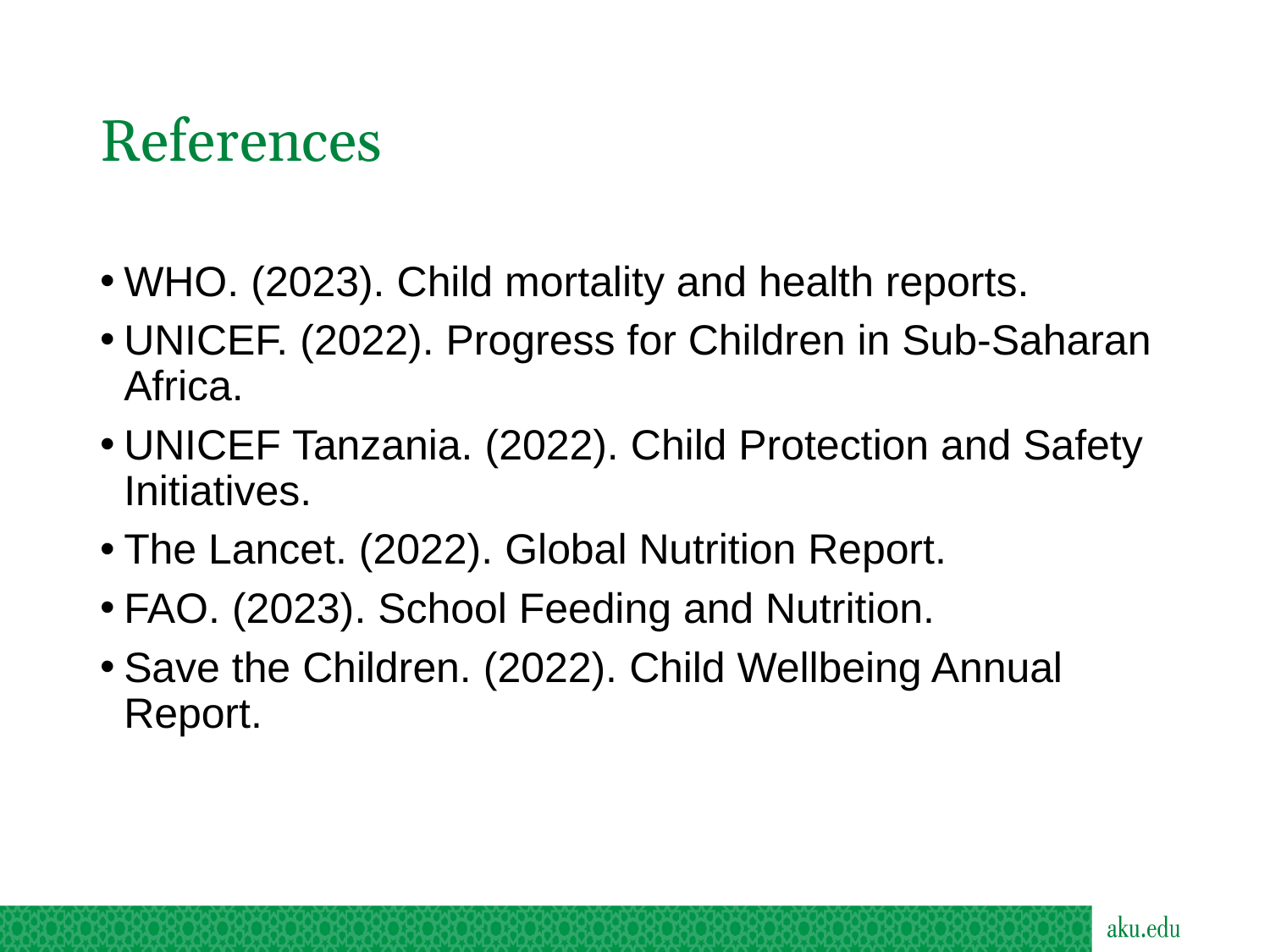

# References
WHO. (2023). Child mortality and health reports.
UNICEF. (2022). Progress for Children in Sub-Saharan Africa.
UNICEF Tanzania. (2022). Child Protection and Safety Initiatives.
The Lancet. (2022). Global Nutrition Report.
FAO. (2023). School Feeding and Nutrition.
Save the Children. (2022). Child Wellbeing Annual Report.